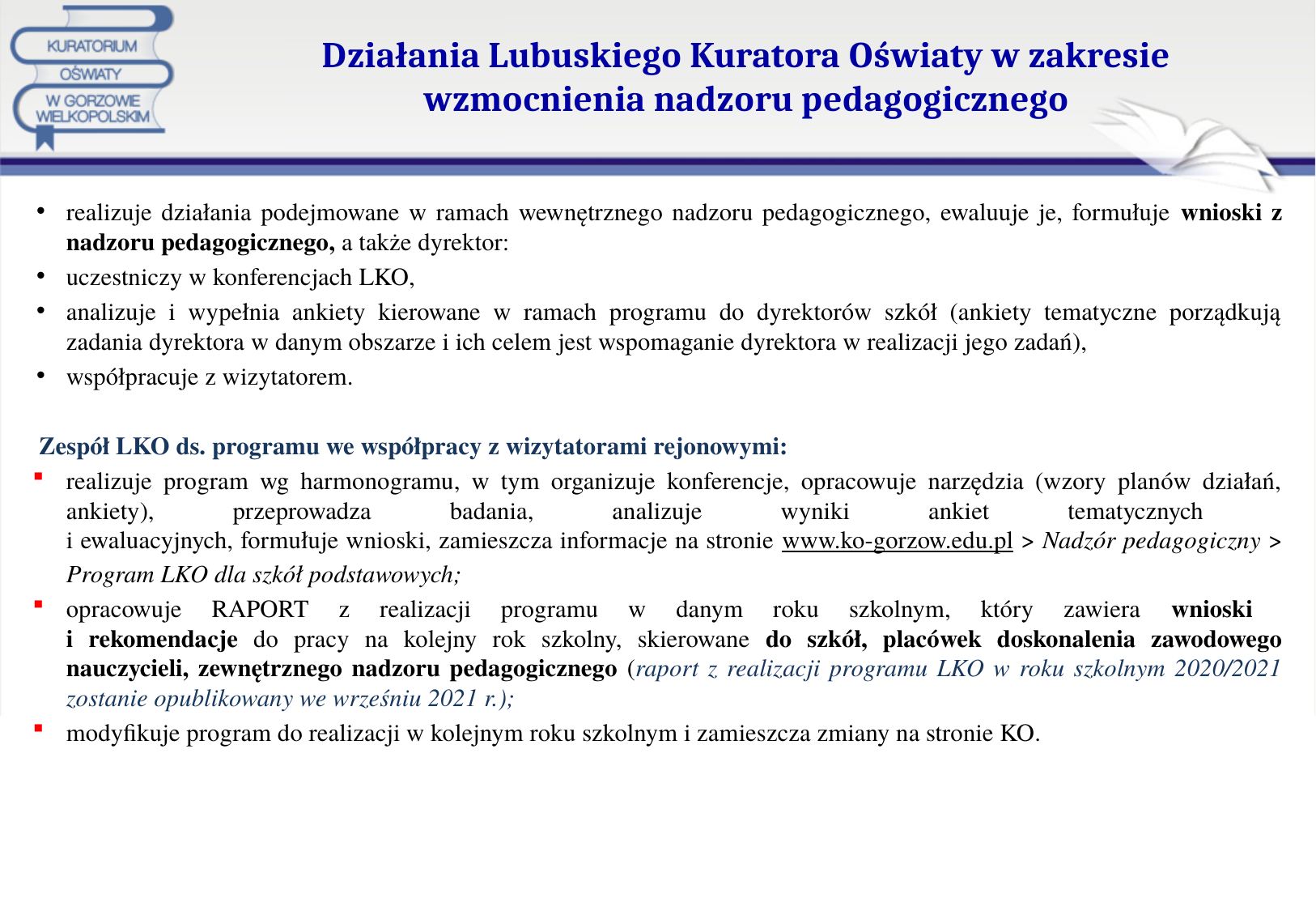

# Działania Lubuskiego Kuratora Oświaty w zakresie wzmocnienia nadzoru pedagogicznego
realizuje działania podejmowane w ramach wewnętrznego nadzoru pedagogicznego, ewaluuje je, formułuje wnioski z nadzoru pedagogicznego, a także dyrektor:
uczestniczy w konferencjach LKO,
analizuje i wypełnia ankiety kierowane w ramach programu do dyrektorów szkół (ankiety tematyczne porządkują zadania dyrektora w danym obszarze i ich celem jest wspomaganie dyrektora w realizacji jego zadań),
współpracuje z wizytatorem.

 Zespół LKO ds. programu we współpracy z wizytatorami rejonowymi:
realizuje program wg harmonogramu, w tym organizuje konferencje, opracowuje narzędzia (wzory planów działań, ankiety), przeprowadza badania, analizuje wyniki ankiet tematycznych
i ewaluacyjnych, formułuje wnioski, zamieszcza informacje na stronie www.ko-gorzow.edu.pl > Nadzór pedagogiczny > Program LKO dla szkół podstawowych;
opracowuje RAPORT z realizacji programu w danym roku szkolnym, który zawiera wnioski
i rekomendacje do pracy na kolejny rok szkolny, skierowane do szkół, placówek doskonalenia zawodowego nauczycieli, zewnętrznego nadzoru pedagogicznego (raport z realizacji programu LKO w roku szkolnym 2020/2021 zostanie opublikowany we wrześniu 2021 r.);
modyfikuje program do realizacji w kolejnym roku szkolnym i zamieszcza zmiany na stronie KO.